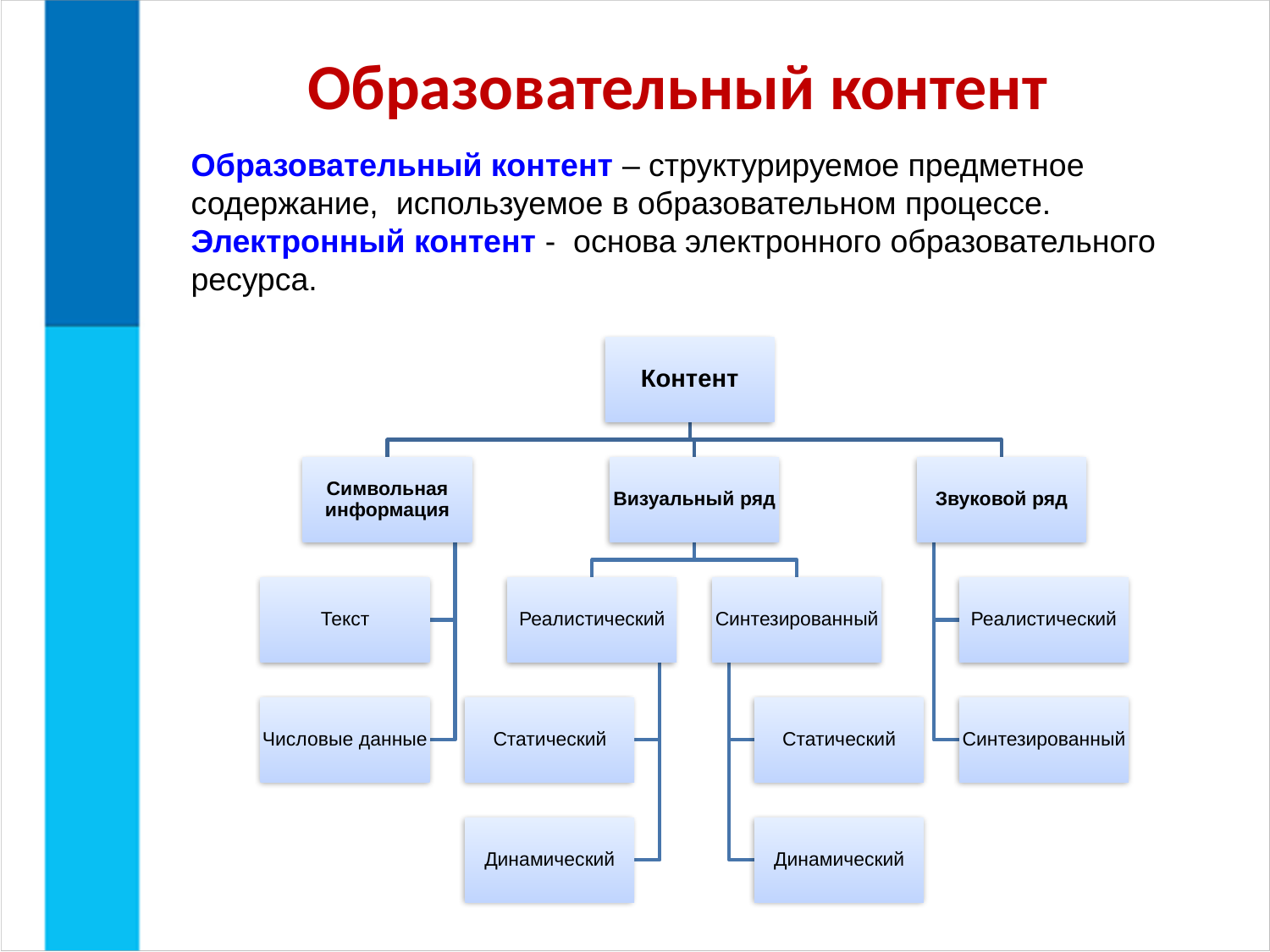

# Образовательный контент
Образовательный контент – структурируемое предметное содержание,  используемое в образовательном процессе. Электронный контент -  основа электронного образовательного ресурса.

Контент
Символьная информация
Текст
Числовые данные
Визуальный ряд
Реалистический
Статический
Динамический
Синтезированный
Статический
Динамический
Звуковой ряд
Реалистический
Синтезированный